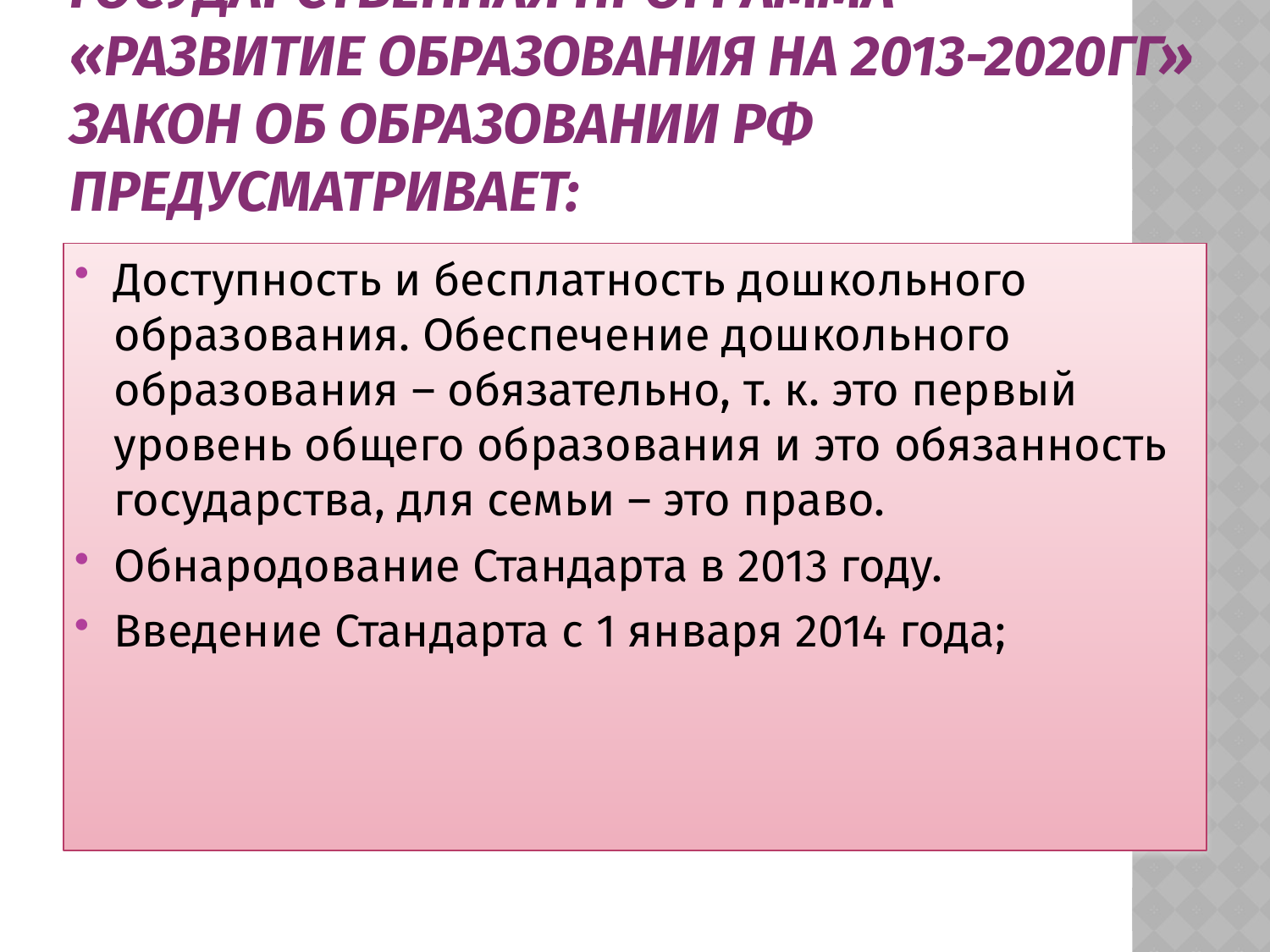

# Государственная программа «Развитие образования на 2013-2020гг» Закон об образовании РФ предусматривает:
Доступность и бесплатность дошкольного образования. Обеспечение дошкольного образования – обязательно, т. к. это первый уровень общего образования и это обязанность государства, для семьи – это право.
Обнародование Стандарта в 2013 году.
Введение Стандарта с 1 января 2014 года;